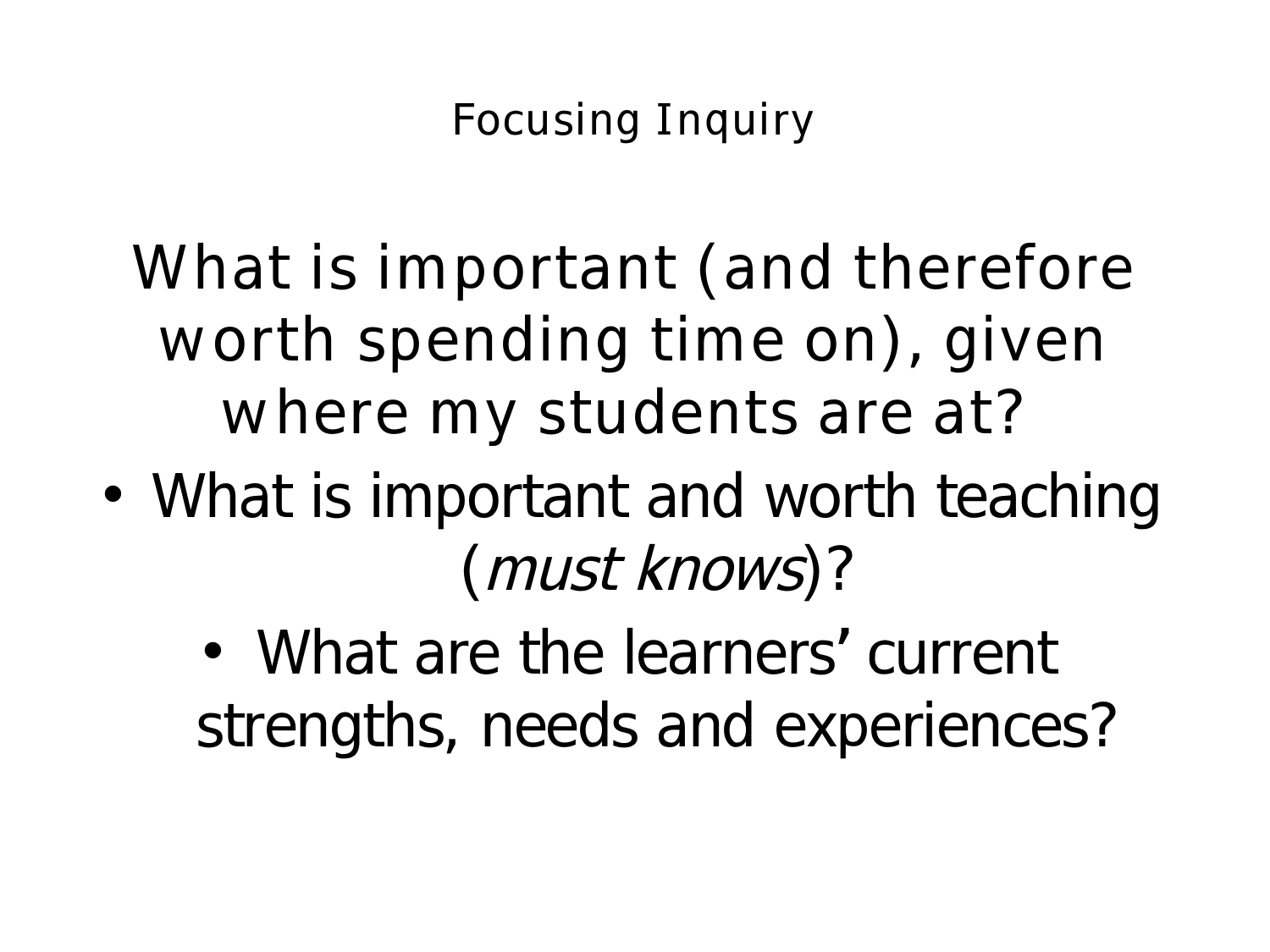

# Focusing Inquiry
What is important (and therefore worth spending time on), given where my students are at?
What is important and worth teaching (must knows)?
What are the learners’ current strengths, needs and experiences?